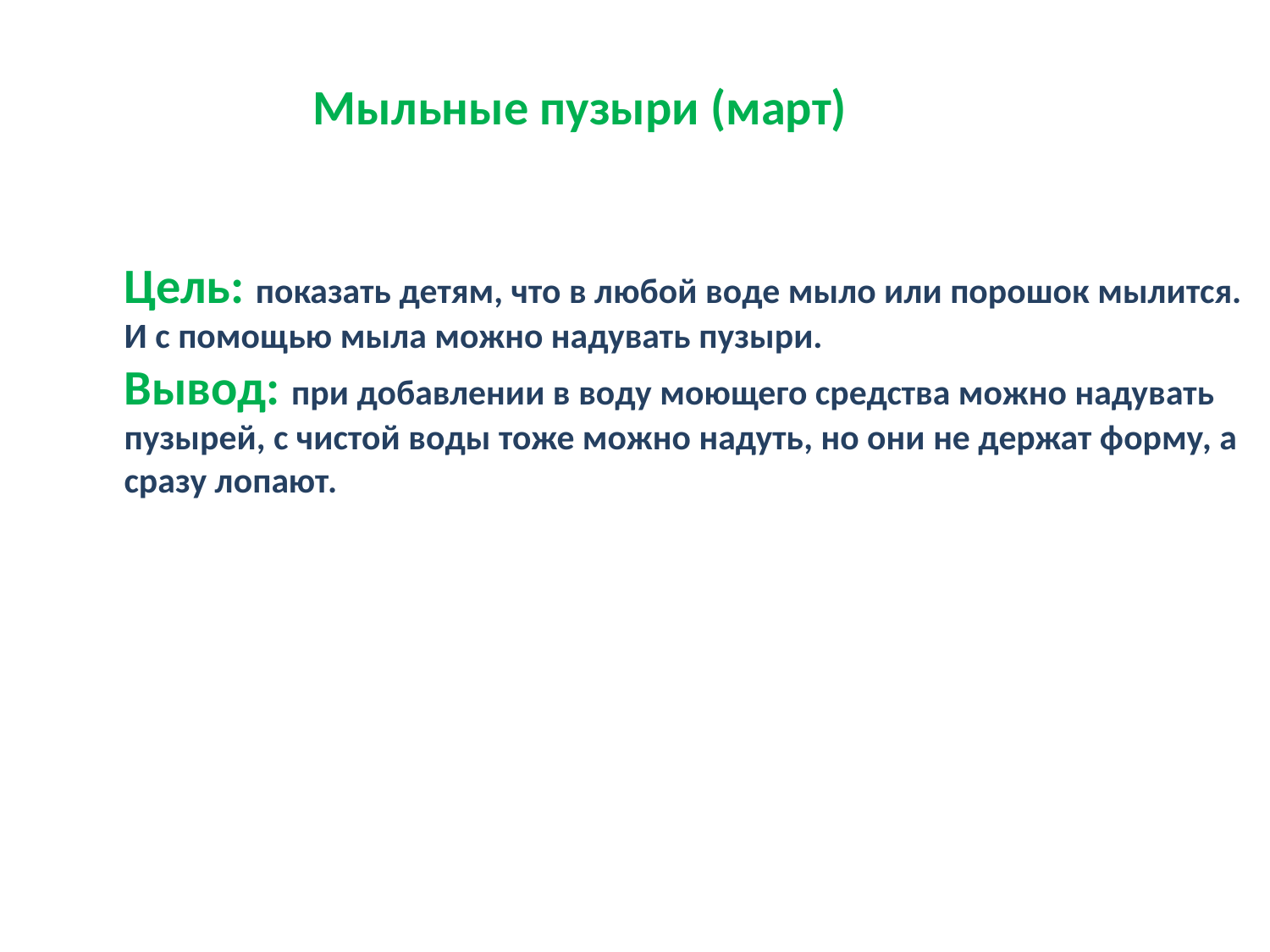

Мыльные пузыри (март)
Цель: показать детям, что в любой воде мыло или порошок мылится.
И с помощью мыла можно надувать пузыри.
Вывод: при добавлении в воду моющего средства можно надувать
пузырей, с чистой воды тоже можно надуть, но они не держат форму, а
сразу лопают.